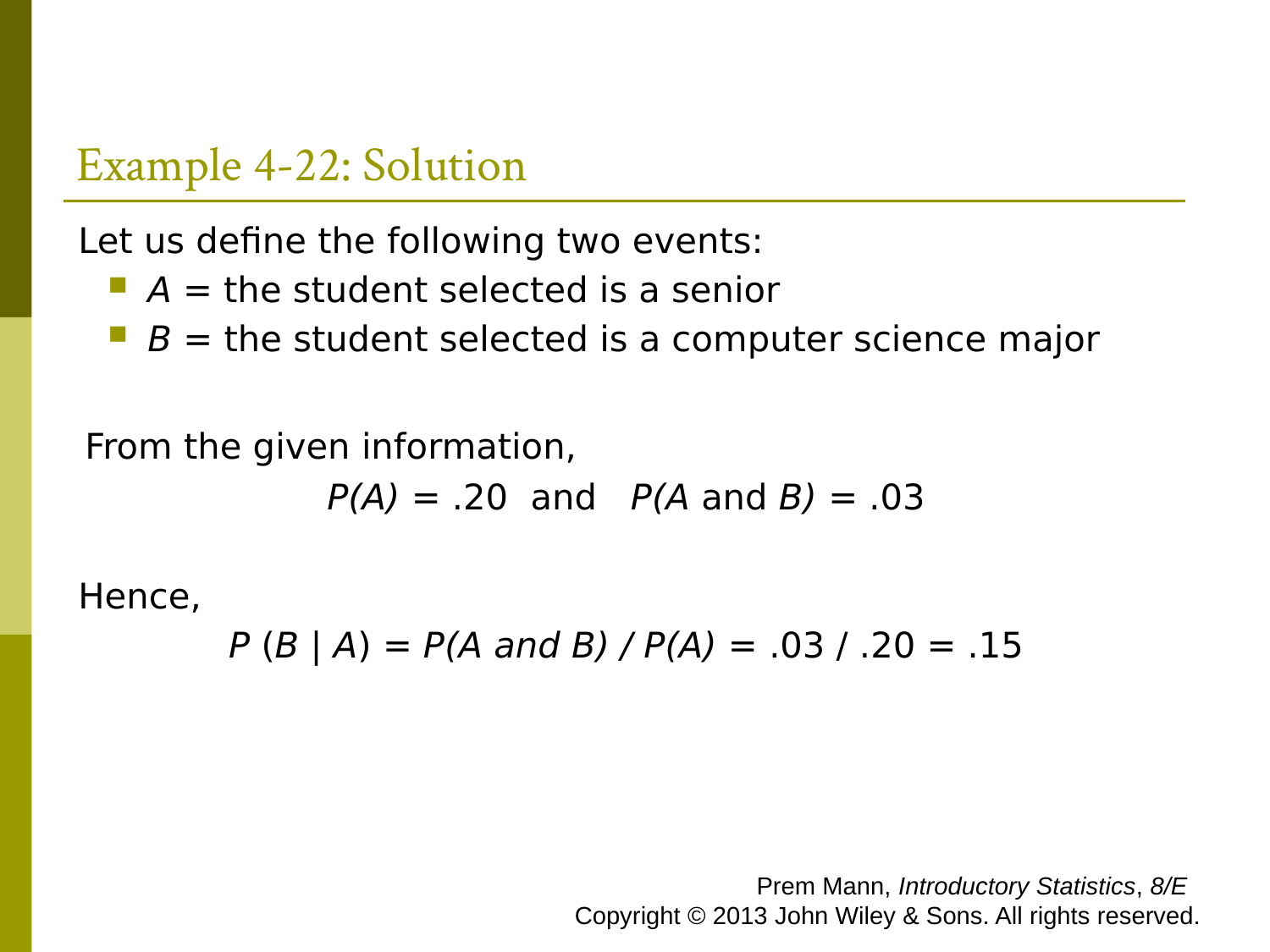

# Example 4-22: Solution
   Let us define the following two events:
A = the student selected is a senior
B = the student selected is a computer science major

   From the given information,
P(A) = .20  and   P(A and B) = .03

   Hence,
P (B | A) = P(A and B) / P(A) = .03 / .20 = .15
                          Prem Mann, Introductory Statistics, 8/E Copyright © 2013 John Wiley & Sons. All rights reserved.